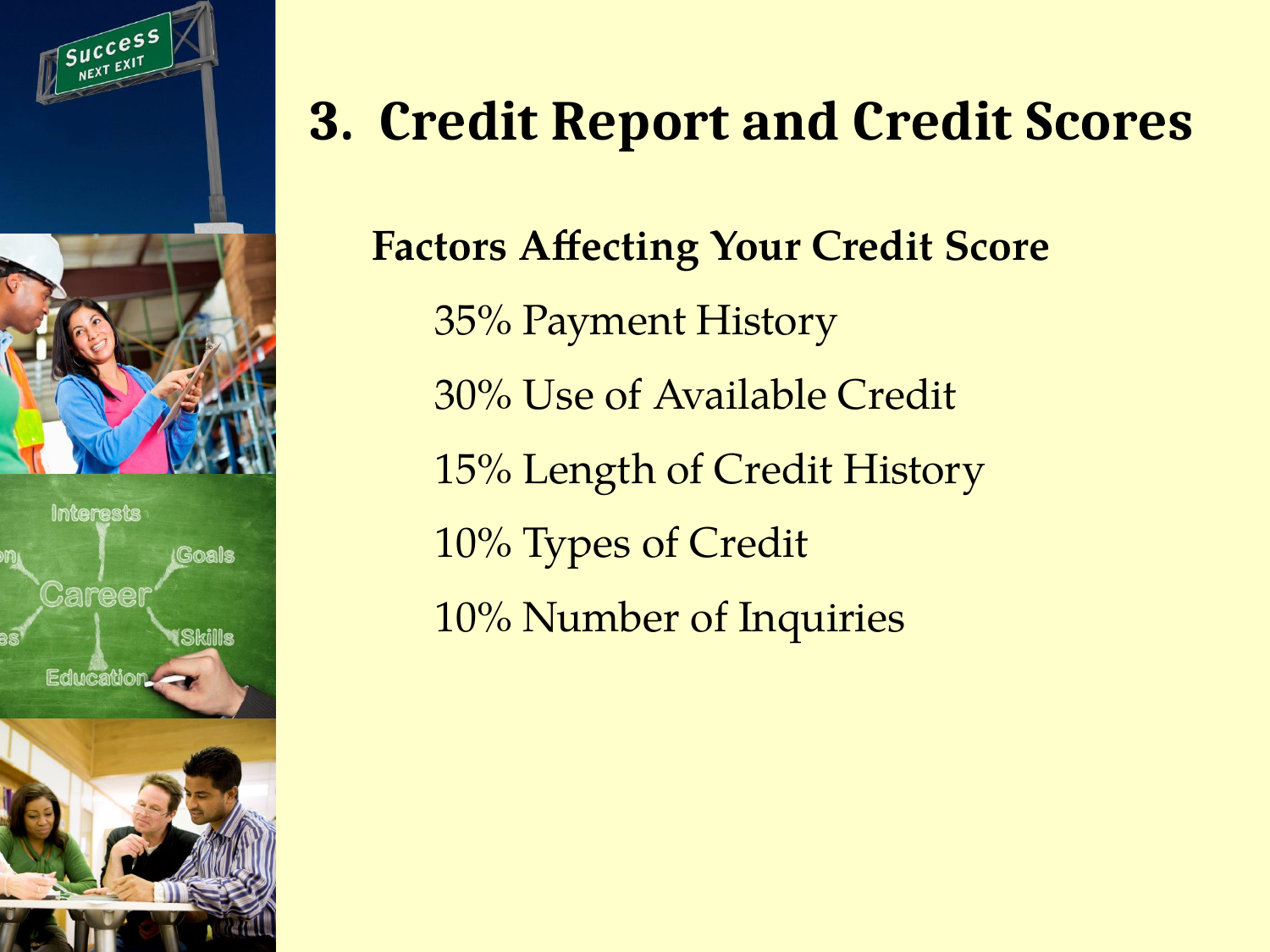

# 3.  Credit Report and Credit Scores
Factors Affecting Your Credit Score
35% Payment History
30% Use of Available Credit
15% Length of Credit History
10% Types of Credit
10% Number of Inquiries